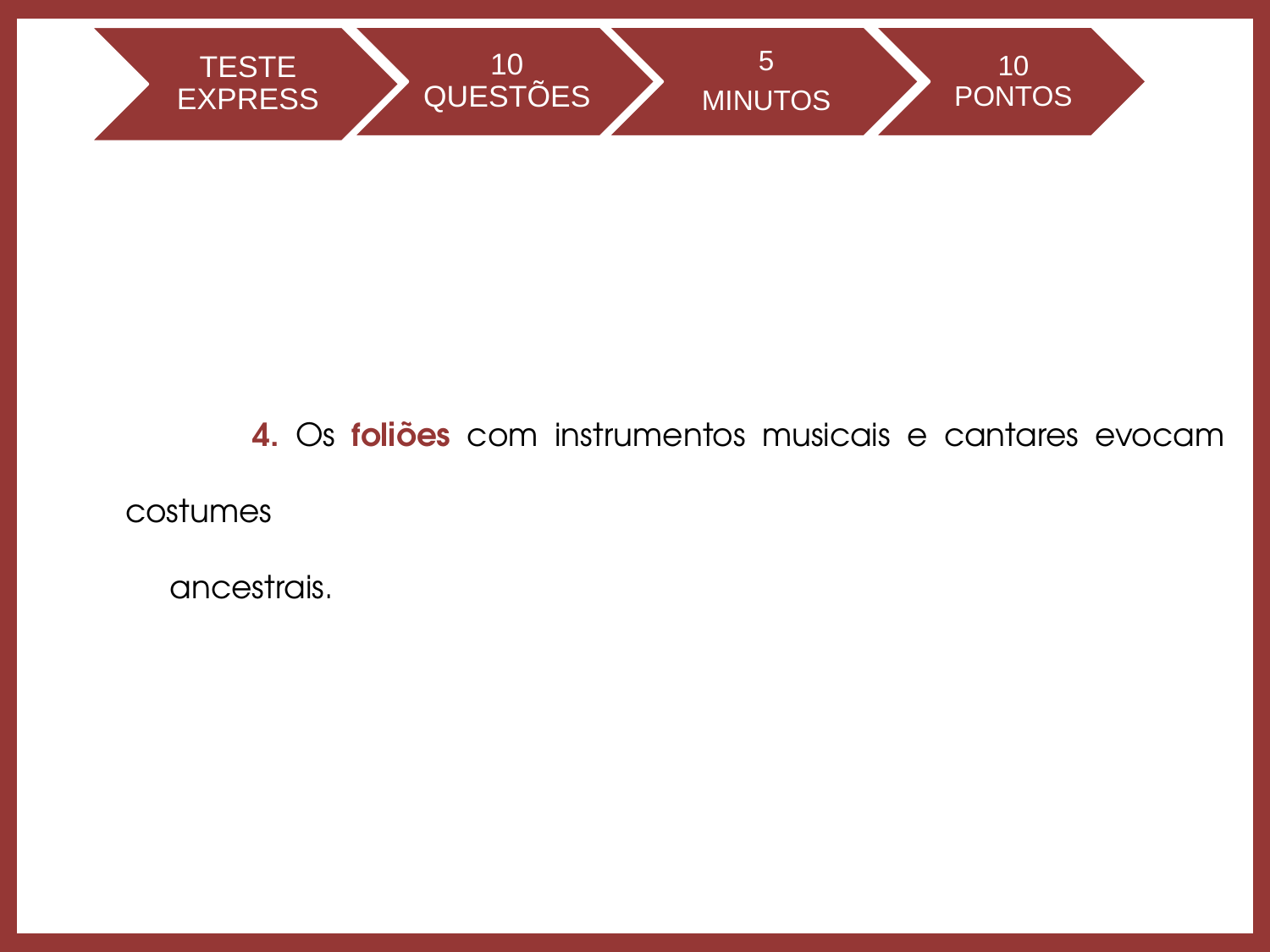

TESTE EXPRESS
10 QUESTÕES
5
MINUTOS
10 PONTOS
	4. Os foliões com instrumentos musicais e cantares evocam costumes
     ancestrais.